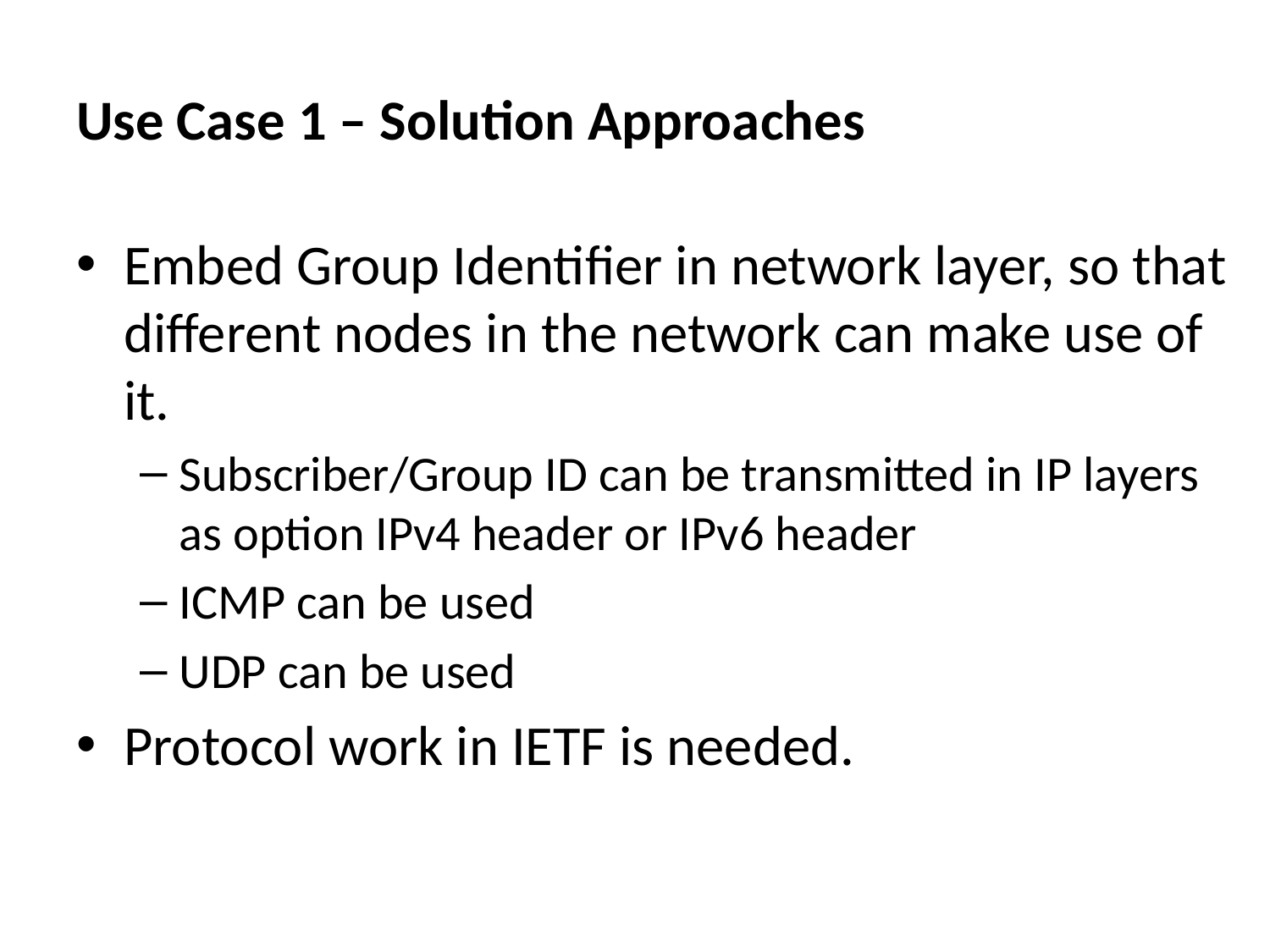

# Use Case 1 – Solution Approaches
Embed Group Identifier in network layer, so that different nodes in the network can make use of it.
Subscriber/Group ID can be transmitted in IP layers as option IPv4 header or IPv6 header
ICMP can be used
UDP can be used
Protocol work in IETF is needed.